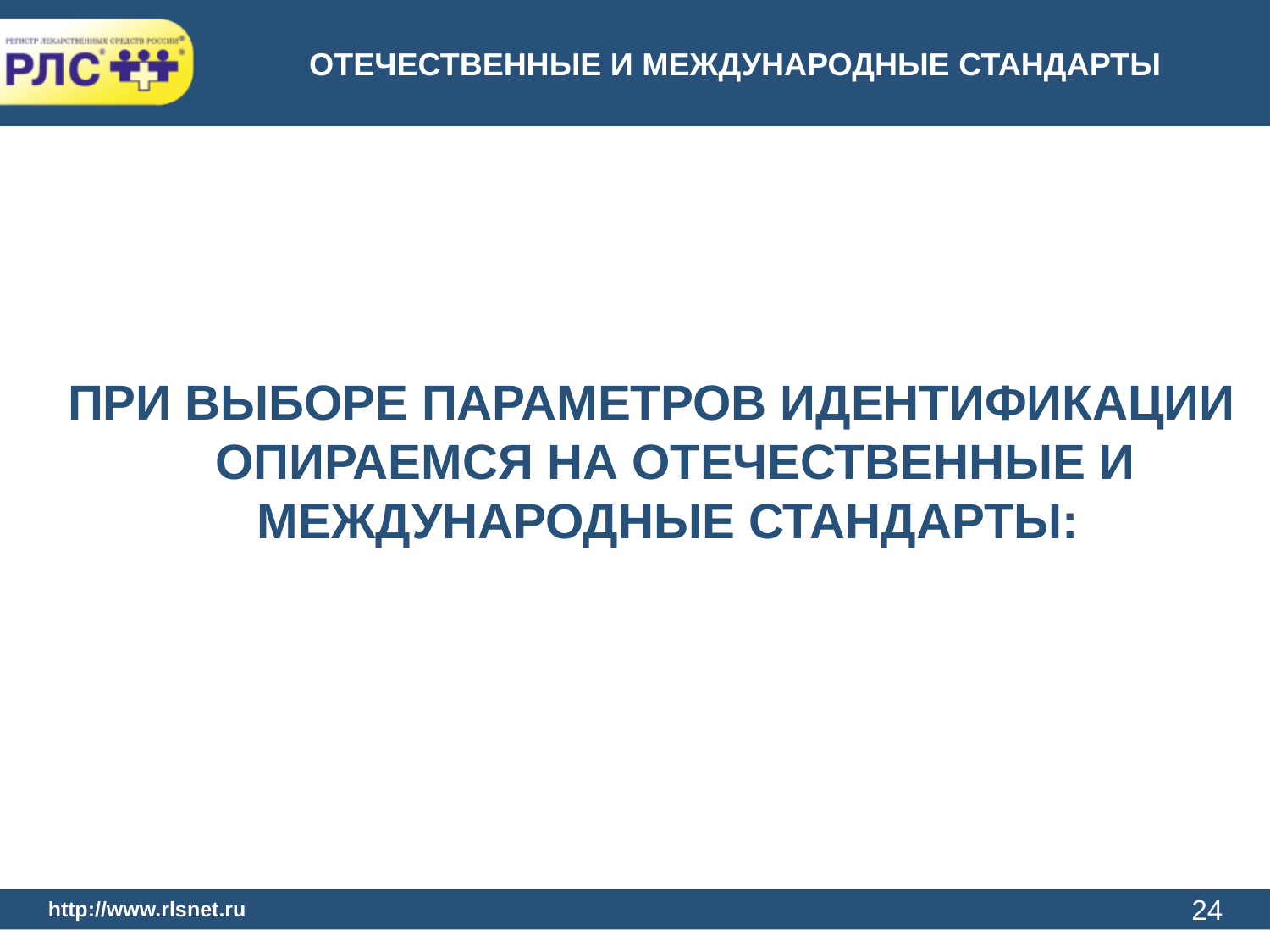

ОТЕЧЕСТВЕННЫЕ И МЕЖДУНАРОДНЫЕ СТАНДАРТЫ

ПРИ ВЫБОРЕ ПАРАМЕТРОВ ИДЕНТИФИКАЦИИ ОПИРАЕМСЯ НА ОТЕЧЕСТВЕННЫЕ И МЕЖДУНАРОДНЫЕ СТАНДАРТЫ:

24